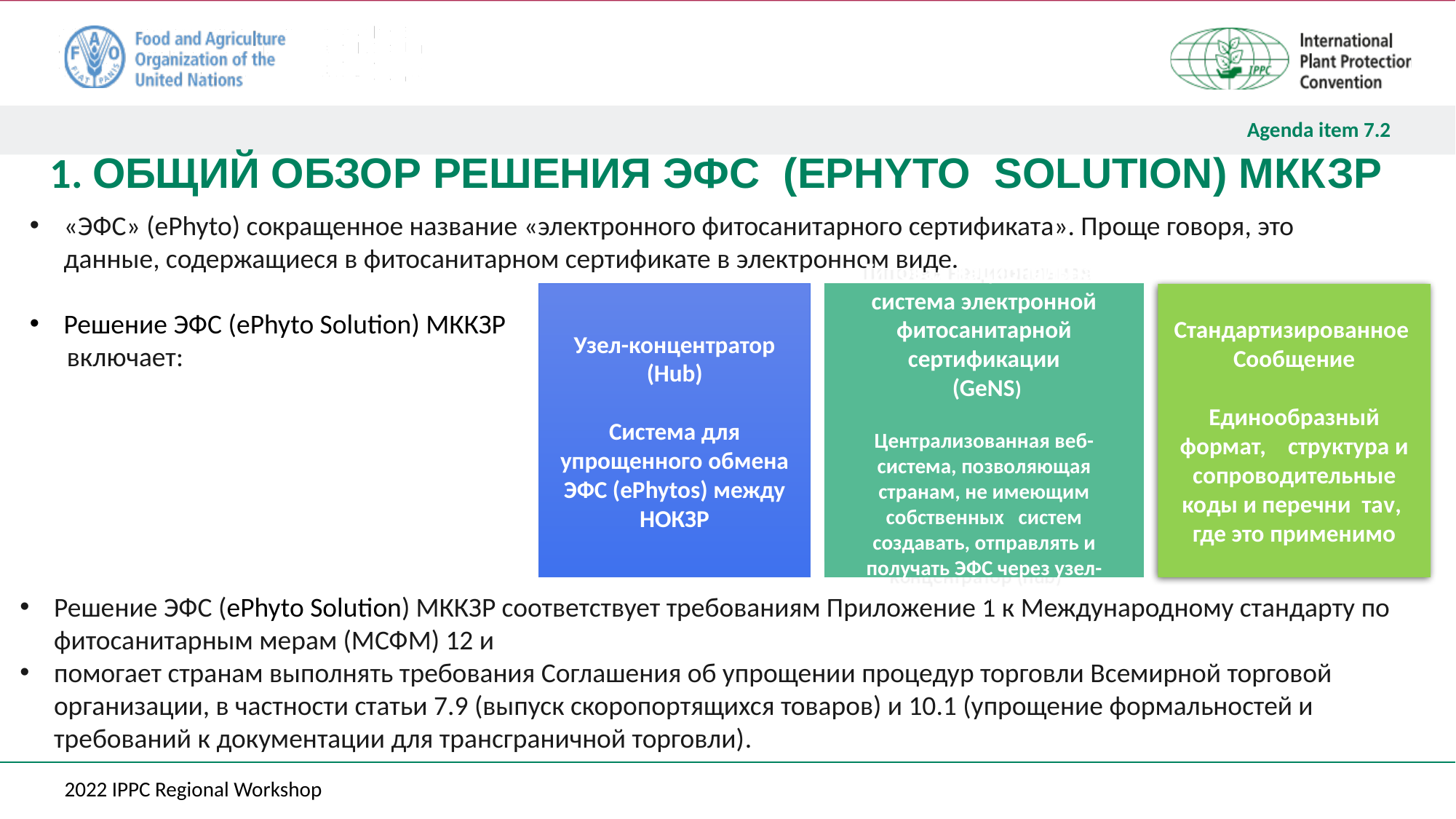

1. ОБЩИЙ ОБЗОР РЕШЕНИЯ ЭФС  (EPHYTO  SOLUTION) МККЗР
«ЭФС» (ePhyto) сокращенное название «электронного фитосанитарного сертификата». Проще говоря, это данные, содержащиеся в фитосанитарном сертификате в электронном виде.

Решение ЭФС (ePhyto Solution) МККЗР
      включает:
Узел-концентратор (Hub)

Система для упрощенного обмена ЭФС (ePhytos) между НОКЗР
Типовая национальная система электронной фитосанитарной сертификации
 (GeNS)

Централизованная веб-система, позволяющая странам, не имеющим собственных   систем создавать, отправлять и получать ЭФС через узел-концентратор (hub)
Стандартизированное
Сообщение

Единообразный формат,    структура и сопроводительные коды и перечни  таv,  где это применимо
Решение ЭФС (ePhyto Solution) МККЗР соответствует требованиям Приложение 1 к Международному стандарту по фитосанитарным мерам (МСФМ) 12 и
помогает странам выполнять требования Соглашения об упрощении процедур торговли Всемирной торговой организации, в частности статьи 7.9 (выпуск скоропортящихся товаров) и 10.1 (упрощение формальностей и требований к документации для трансграничной торговли).